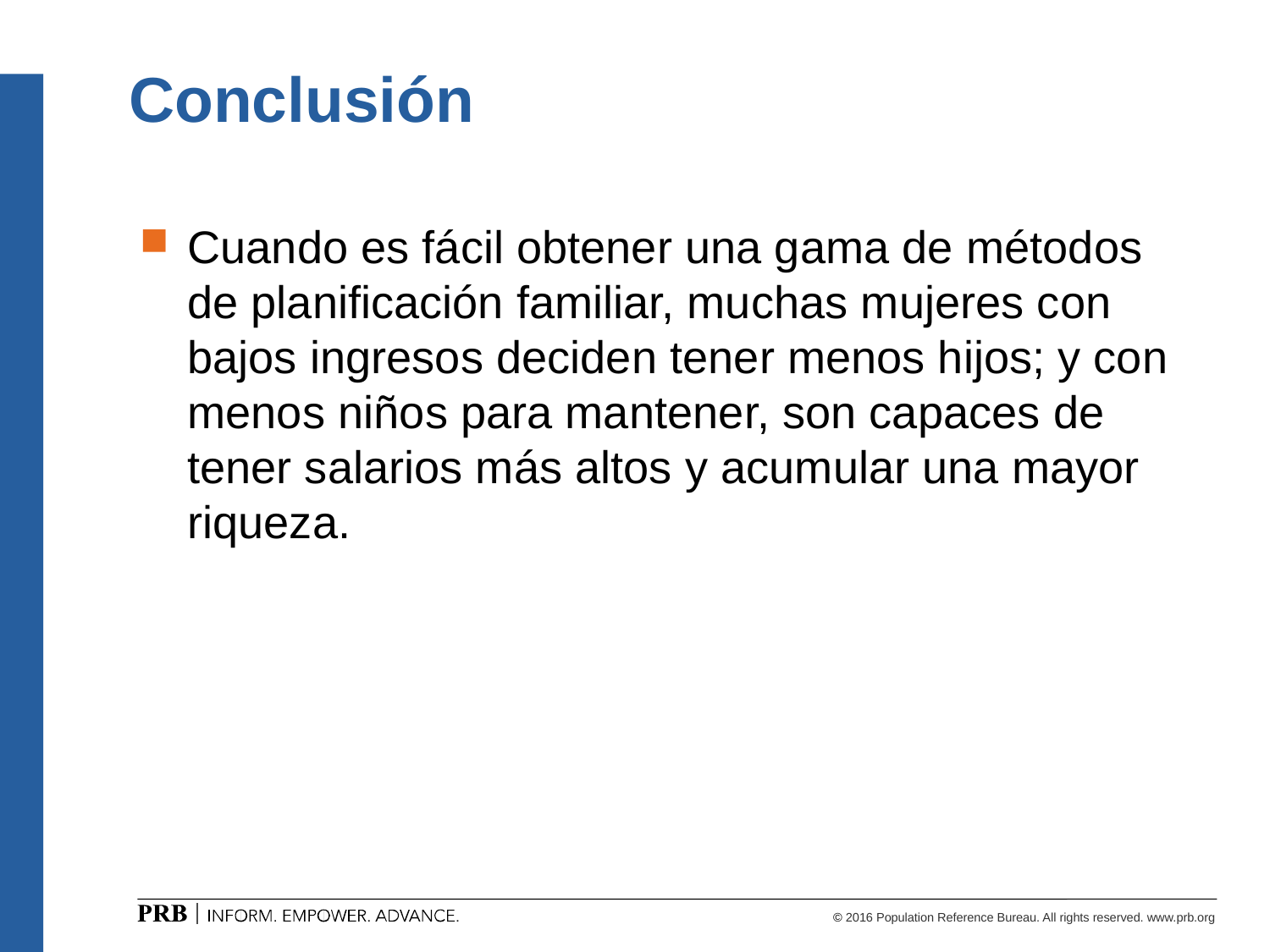

# Conclusión
Cuando es fácil obtener una gama de métodos de planificación familiar, muchas mujeres con bajos ingresos deciden tener menos hijos; y con menos niños para mantener, son capaces de tener salarios más altos y acumular una mayor riqueza.